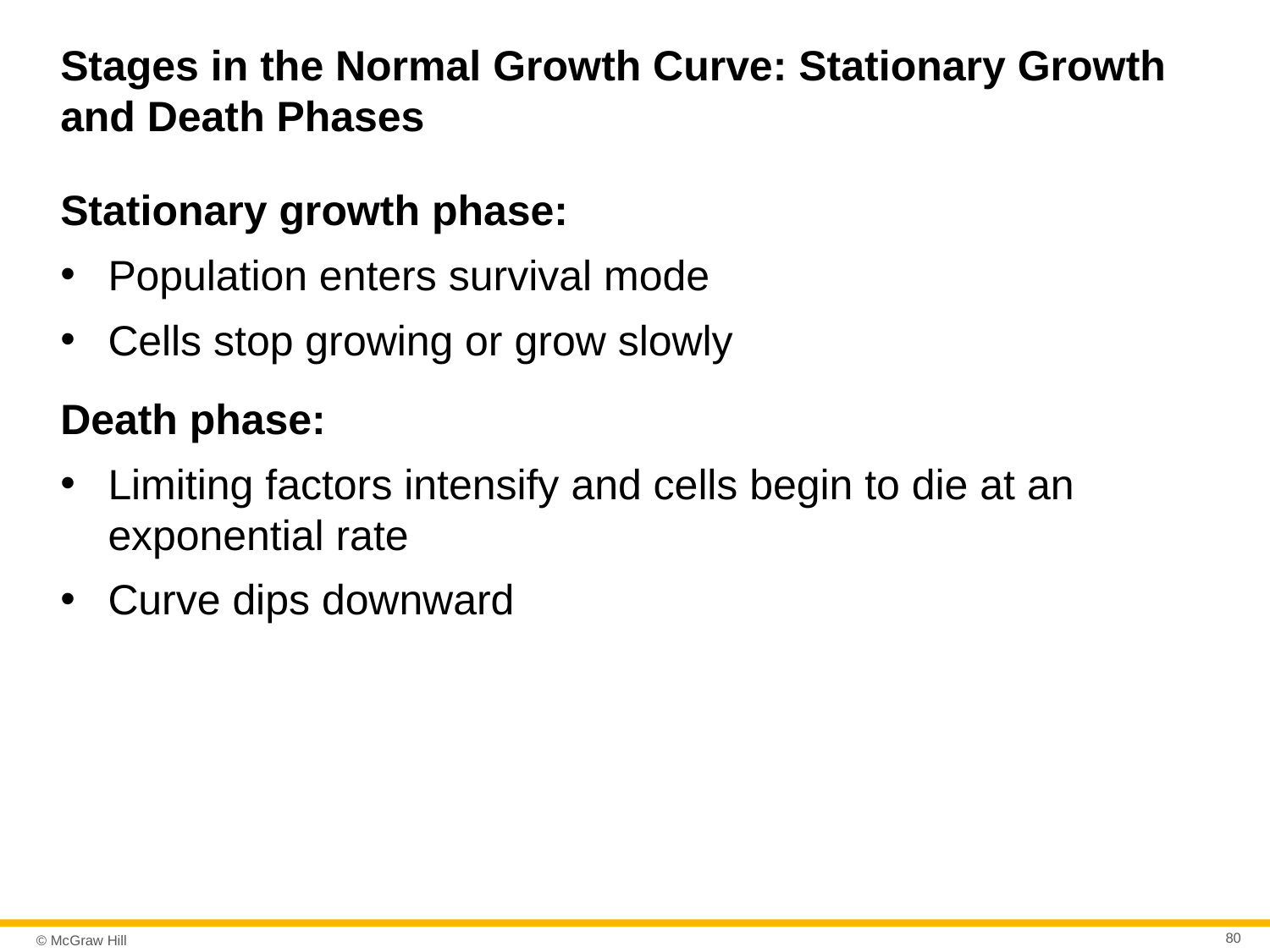

# Stages in the Normal Growth Curve: Stationary Growth and Death Phases
Stationary growth phase:
Population enters survival mode
Cells stop growing or grow slowly
Death phase:
Limiting factors intensify and cells begin to die at an exponential rate
Curve dips downward